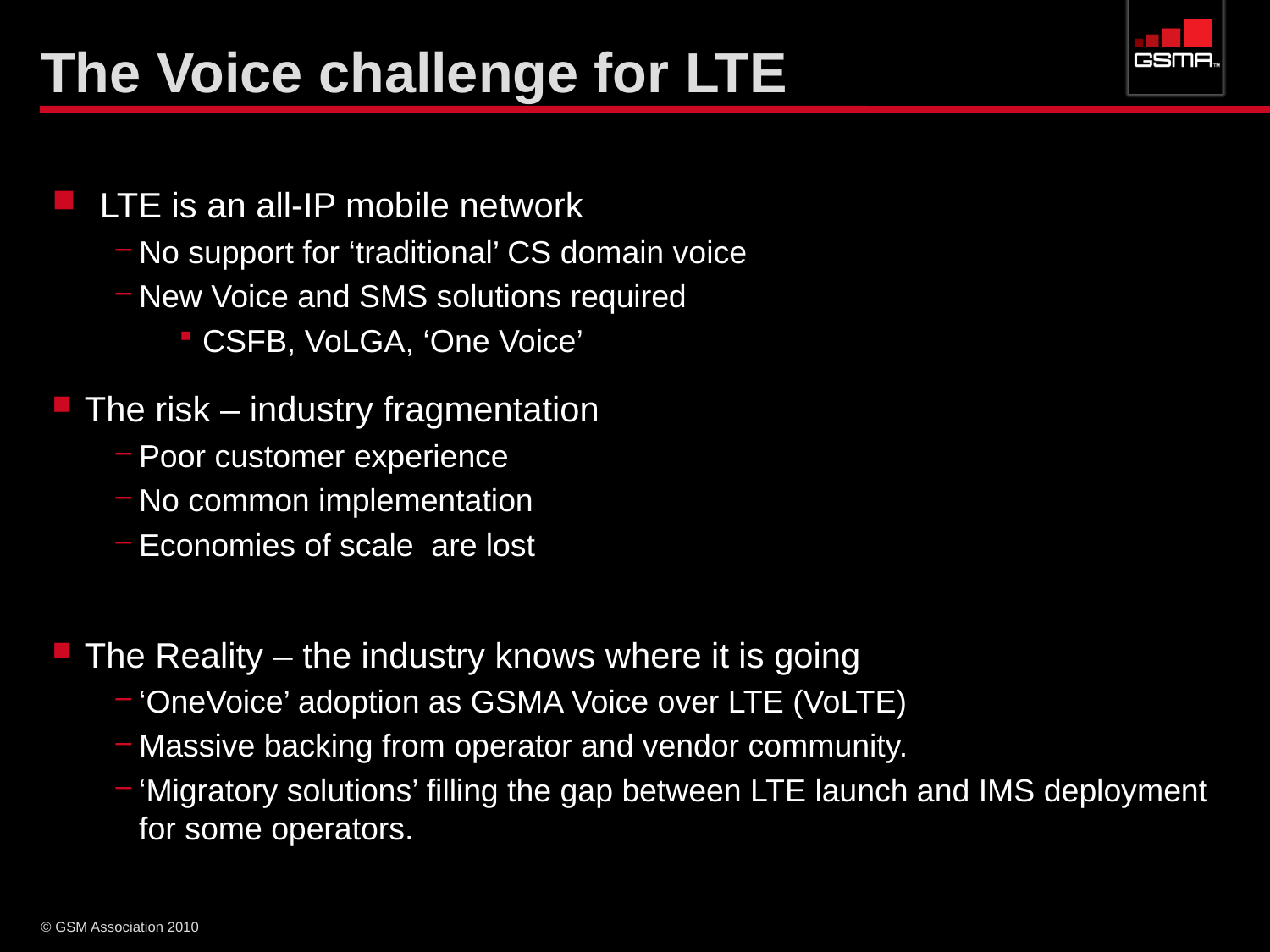

# The Voice challenge for LTE

LTE is an all-IP mobile network
No support for ‘traditional’ CS domain voice
New Voice and SMS solutions required
CSFB, VoLGA, ‘One Voice’
The risk – industry fragmentation
Poor customer experience
No common implementation
Economies of scale  are lost

The Reality – the industry knows where it is going
‘OneVoice’ adoption as GSMA Voice over LTE (VoLTE)
Massive backing from operator and vendor community.
‘Migratory solutions’ filling the gap between LTE launch and IMS deployment for some operators.